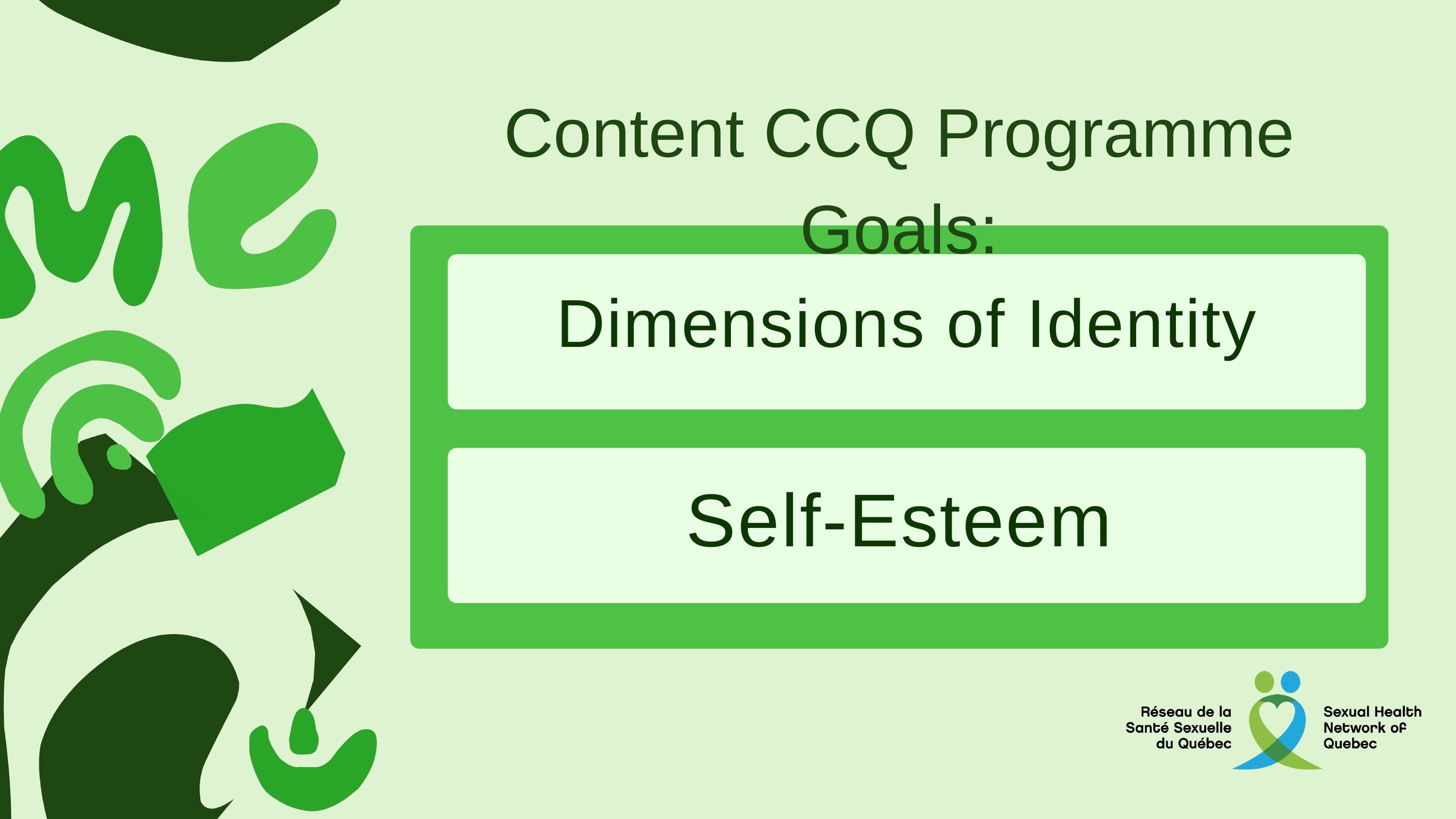

Content CCQ Programme Goals:

Dimensions of Identity

Self-Esteem